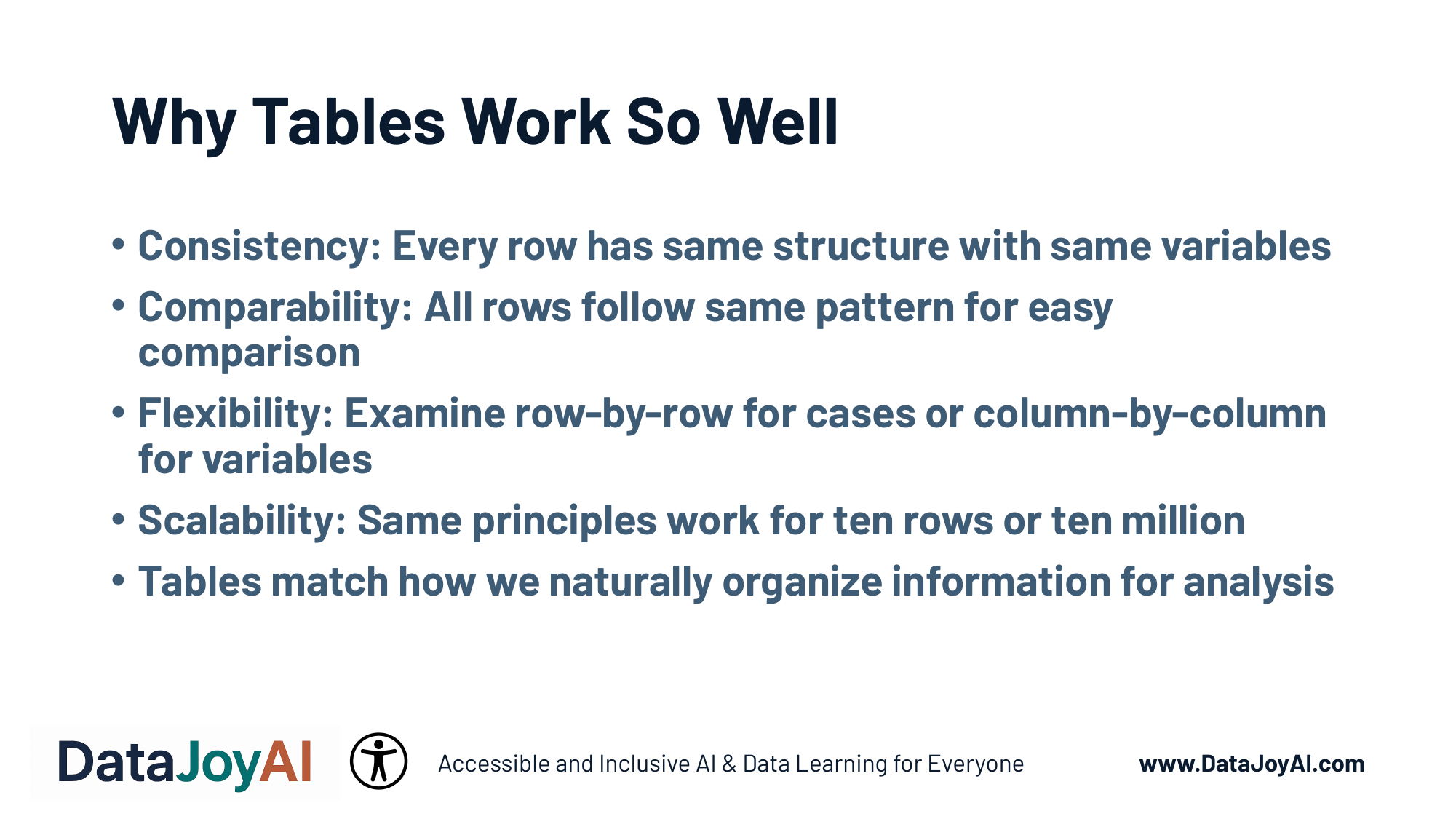

# Why Tables Work So Well
Consistency: Every row has same structure with same variables
Comparability: All rows follow same pattern for easy comparison
Flexibility: Examine row-by-row for cases or column-by-column for variables
Scalability: Same principles work for ten rows or ten million
Tables match how we naturally organize information for analysis